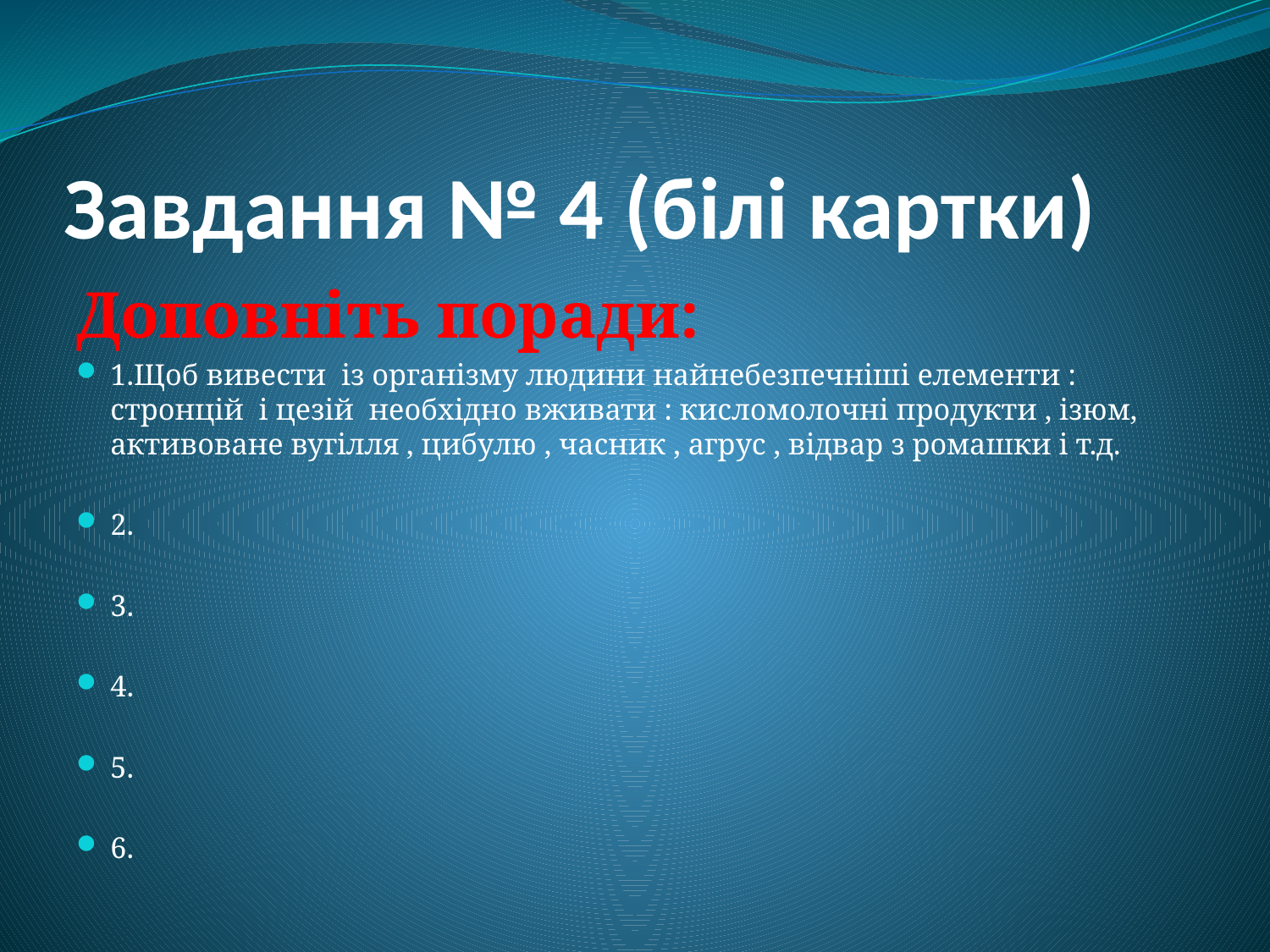

# Завдання № 4 (білі картки)
Доповніть поради:
1.Щоб вивести  із організму людини найнебезпечніші елементи : стронцій  і цезій  необхідно вживати : кисломолочні продукти , ізюм, активоване вугілля , цибулю , часник , агрус , відвар з ромашки і т.д.

2.

3.

4.

5.

6.